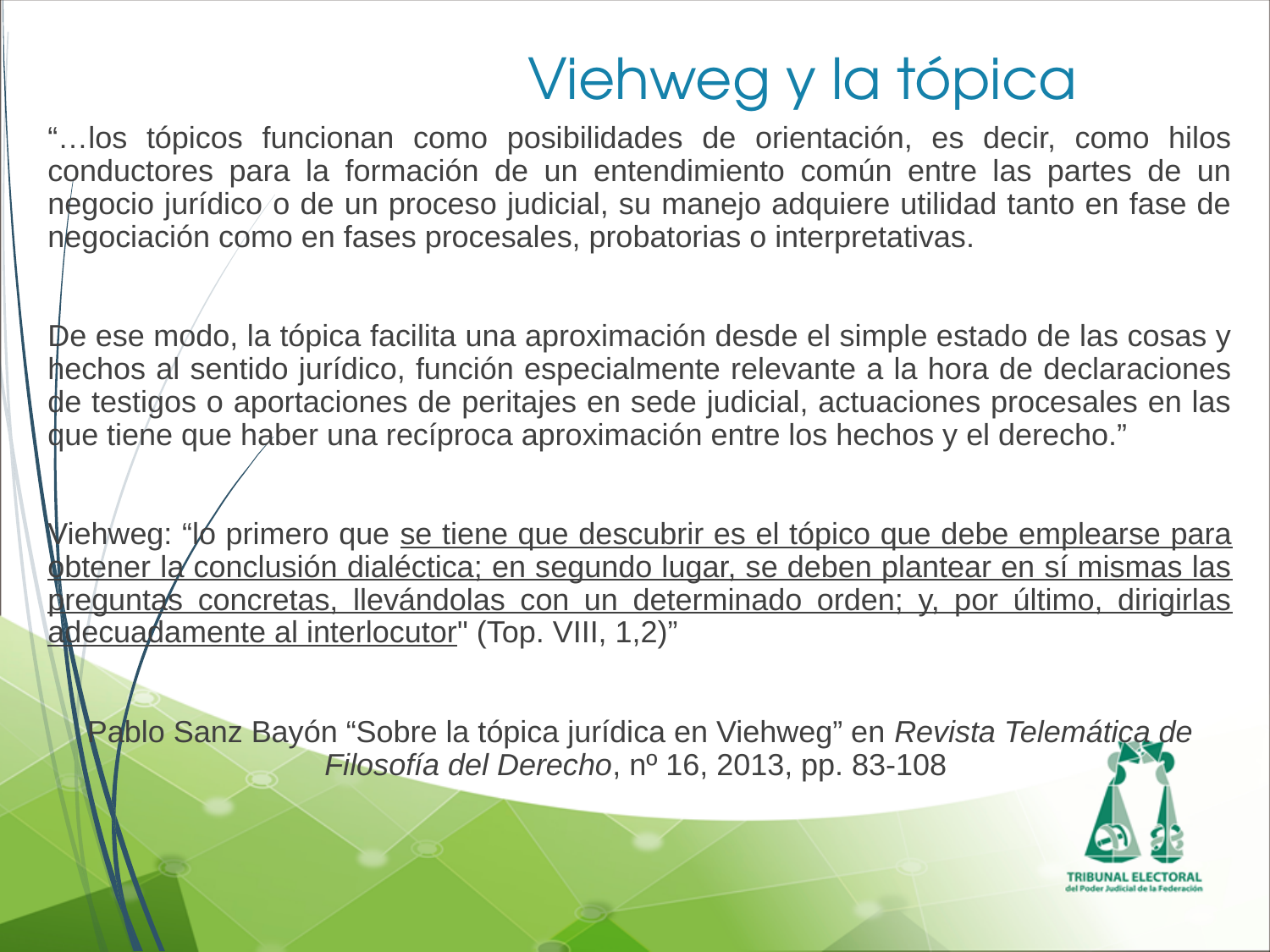

# Viehweg y la tópica
“…los tópicos funcionan como posibilidades de orientación, es decir, como hilos conductores para la formación de un entendimiento común entre las partes de un negocio jurídico o de un proceso judicial, su manejo adquiere utilidad tanto en fase de negociación como en fases procesales, probatorias o interpretativas.

De ese modo, la tópica facilita una aproximación desde el simple estado de las cosas y hechos al sentido jurídico, función especialmente relevante a la hora de declaraciones de testigos o aportaciones de peritajes en sede judicial, actuaciones procesales en las que tiene que haber una recíproca aproximación entre los hechos y el derecho.”

Viehweg: “lo primero que se tiene que descubrir es el tópico que debe emplearse para obtener la conclusión dialéctica; en segundo lugar, se deben plantear en sí mismas las preguntas concretas, llevándolas con un determinado orden; y, por último, dirigirlas adecuadamente al interlocutor" (Top. VIII, 1,2)”

Pablo Sanz Bayón “Sobre la tópica jurídica en Viehweg” en Revista Telemática de Filosofía del Derecho, nº 16, 2013, pp. 83-108